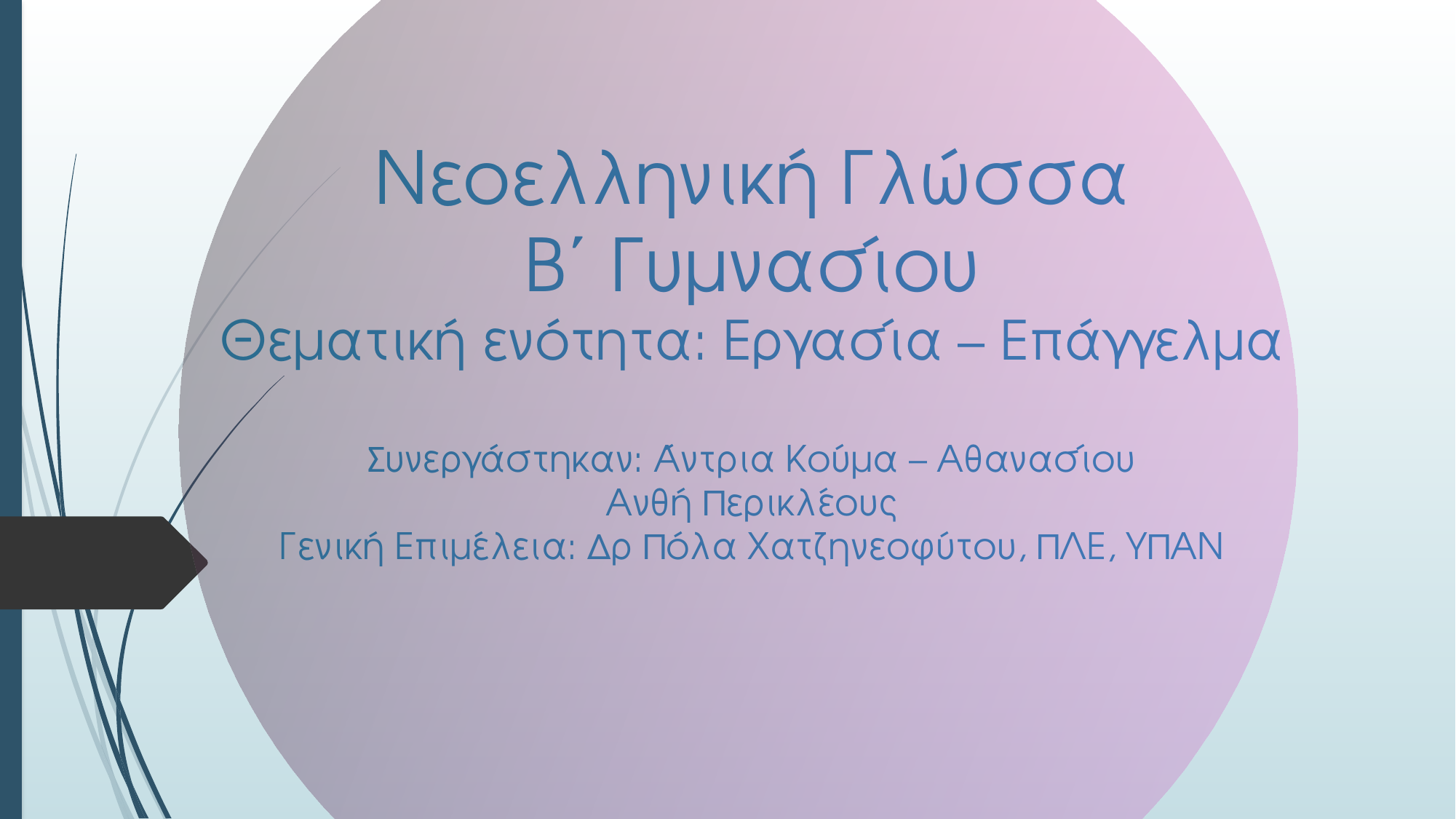

# Νεοελληνική Γλώσσα Β΄ Γυμνασίου Θεματική ενότητα: Εργασία – Επάγγελμα Συνεργάστηκαν: Άντρια Κούμα – Αθανασίου Ανθή Περικλέους Γενική Επιμέλεια: Δρ Πόλα Χατζηνεοφύτου, ΠΛΕ, ΥΠΑΝ